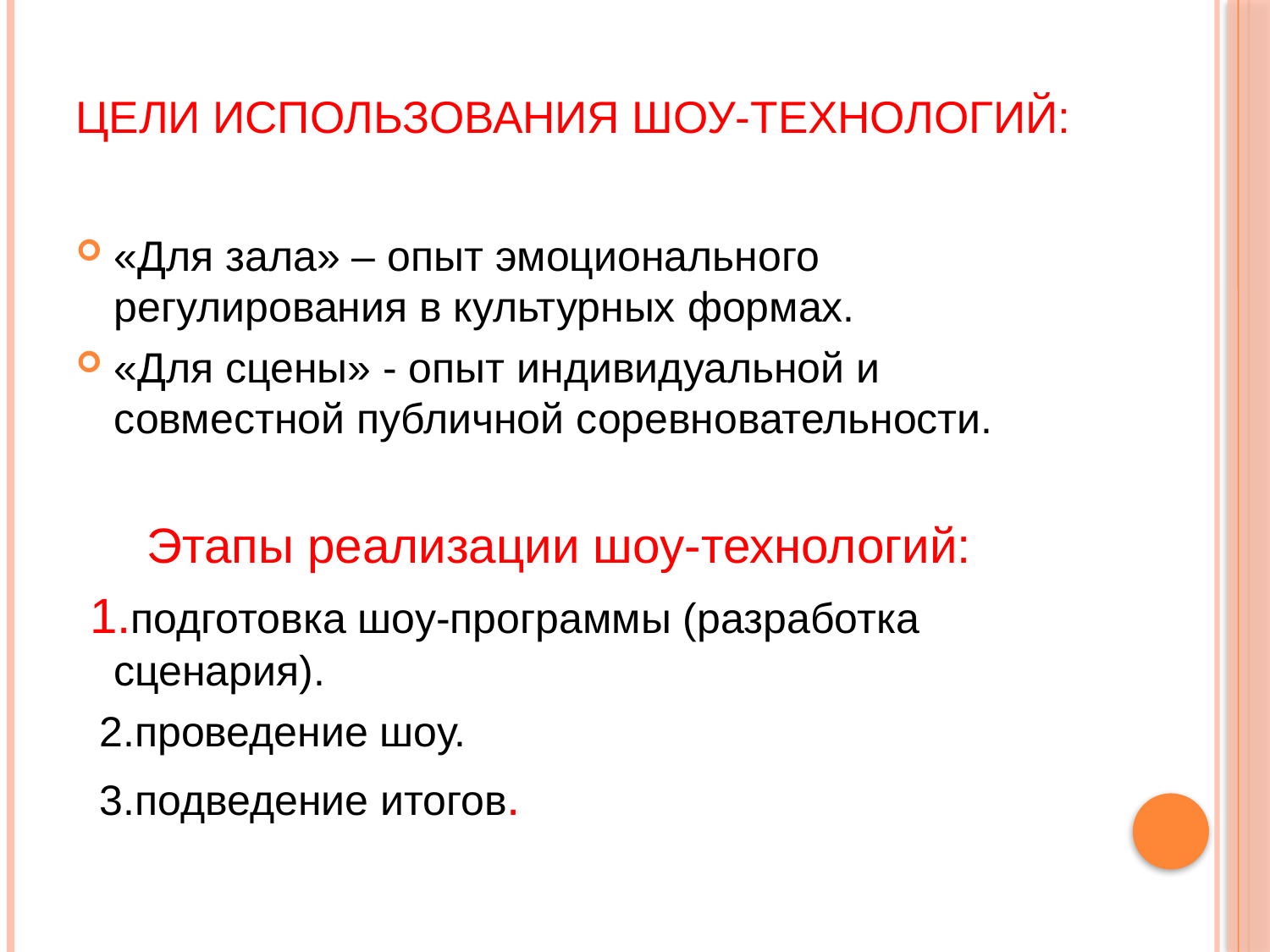

# Цели использования шоу-технологий:
«Для зала» – опыт эмоционального регулирования в культурных формах.
«Для сцены» - опыт индивидуальной и совместной публичной соревновательности.

      Этапы реализации шоу-технологий:
 1.подготовка шоу-программы (разработка сценария).
  2.проведение шоу.
  3.подведение итогов.